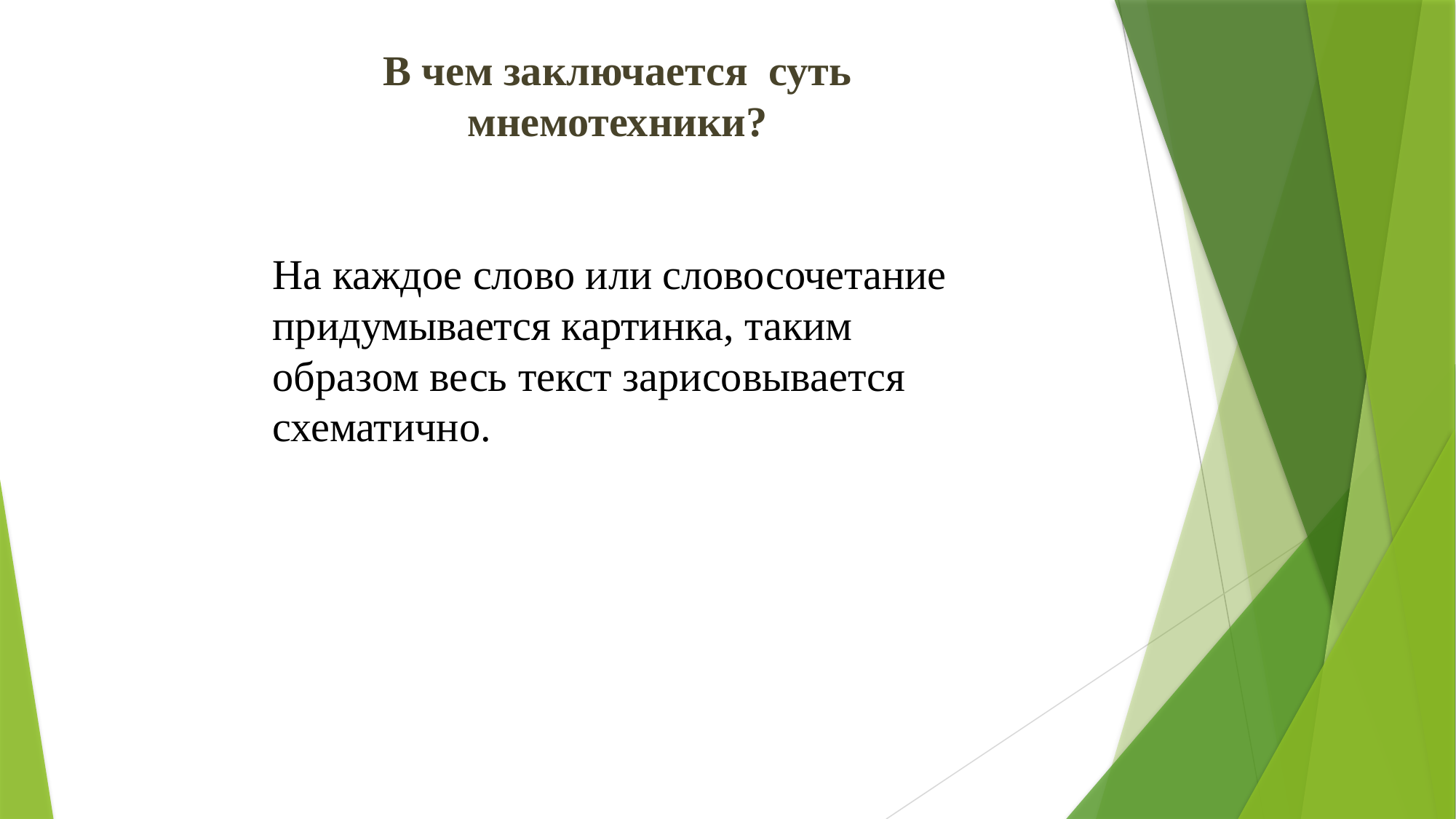

В чем заключается  суть мнемотехники?

На каждое слово или словосочетание придумывается картинка, таким образом весь текст зарисовывается схематично.